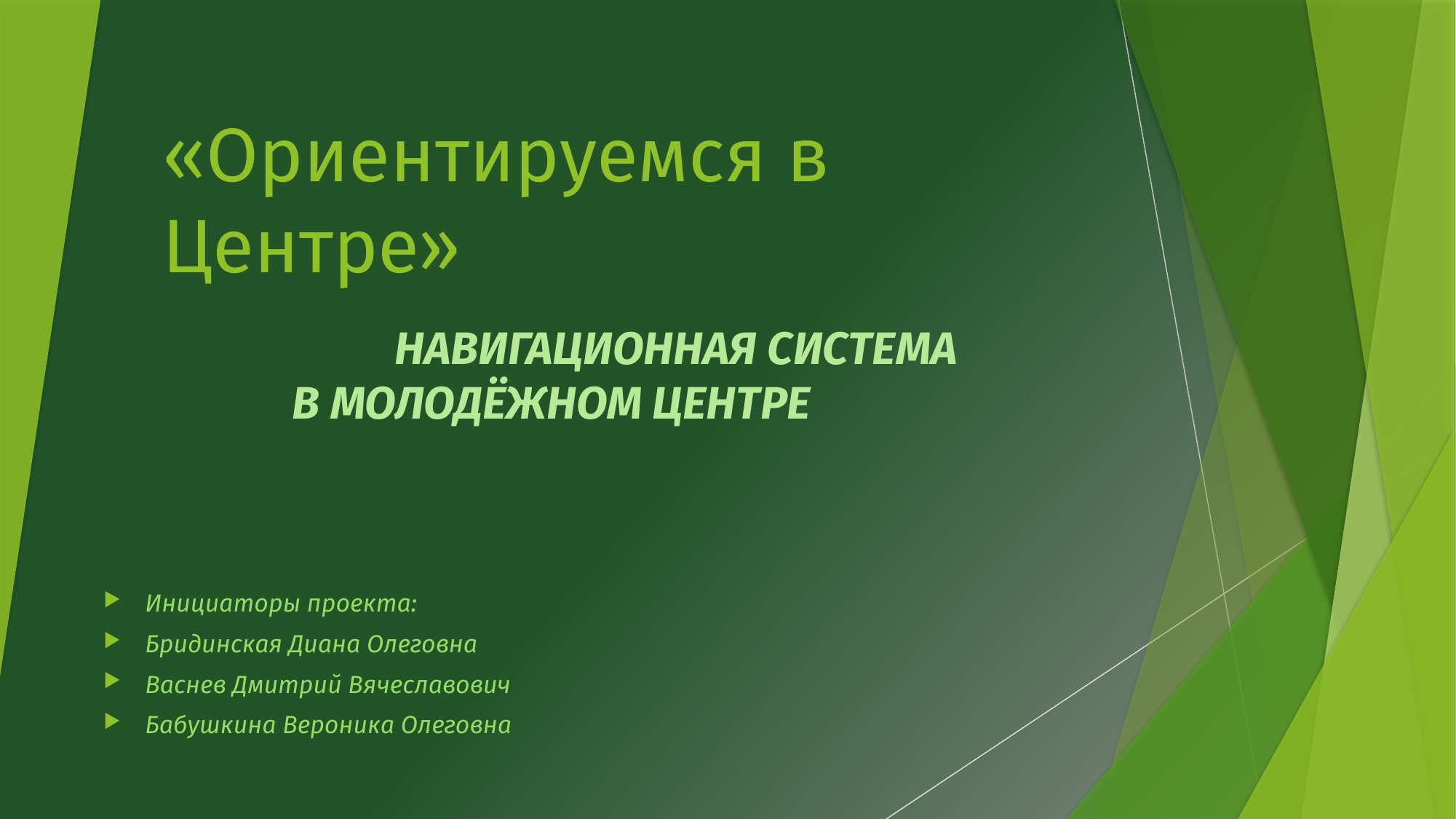

«Ориентируемся в Центре»
# НАВИГАЦИОННАЯ СИСТЕМА В МОЛОДЁЖНОМ ЦЕНТРЕ
Инициаторы проекта:
Бридинская Диана Олеговна
Васнев Дмитрий Вячеславович
Бабушкина Вероника Олеговна